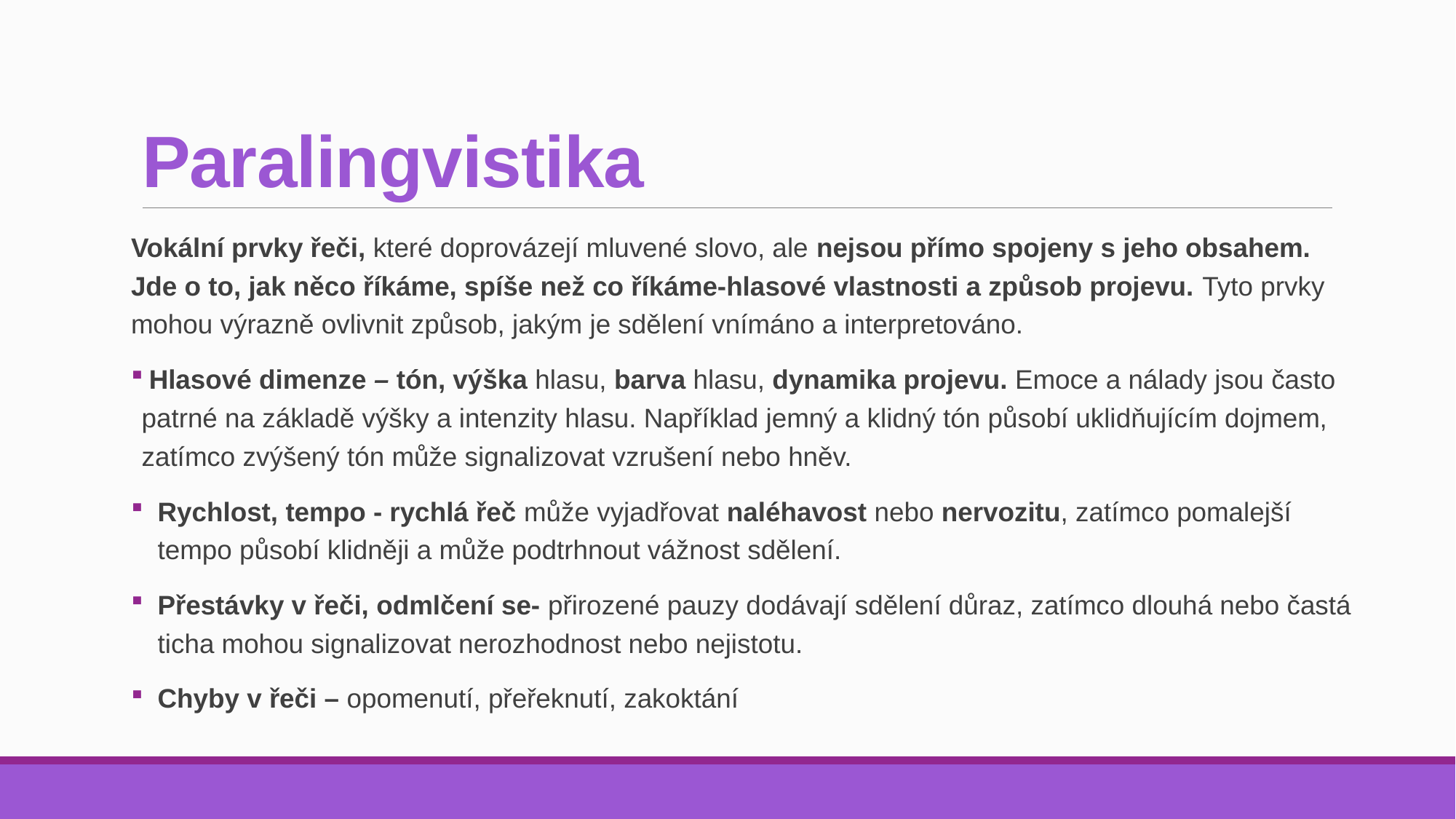

# Paralingvistika
Vokální prvky řeči, které doprovázejí mluvené slovo, ale nejsou přímo spojeny s jeho obsahem. Jde o to, jak něco říkáme, spíše než co říkáme-hlasové vlastnosti a způsob projevu. Tyto prvky mohou výrazně ovlivnit způsob, jakým je sdělení vnímáno a interpretováno.
 Hlasové dimenze – tón, výška hlasu, barva hlasu, dynamika projevu. Emoce a nálady jsou často patrné na základě výšky a intenzity hlasu. Například jemný a klidný tón působí uklidňujícím dojmem, zatímco zvýšený tón může signalizovat vzrušení nebo hněv.
Rychlost, tempo - rychlá řeč může vyjadřovat naléhavost nebo nervozitu, zatímco pomalejší tempo působí klidněji a může podtrhnout vážnost sdělení.
Přestávky v řeči, odmlčení se- přirozené pauzy dodávají sdělení důraz, zatímco dlouhá nebo častá ticha mohou signalizovat nerozhodnost nebo nejistotu.
Chyby v řeči – opomenutí, přeřeknutí, zakoktání